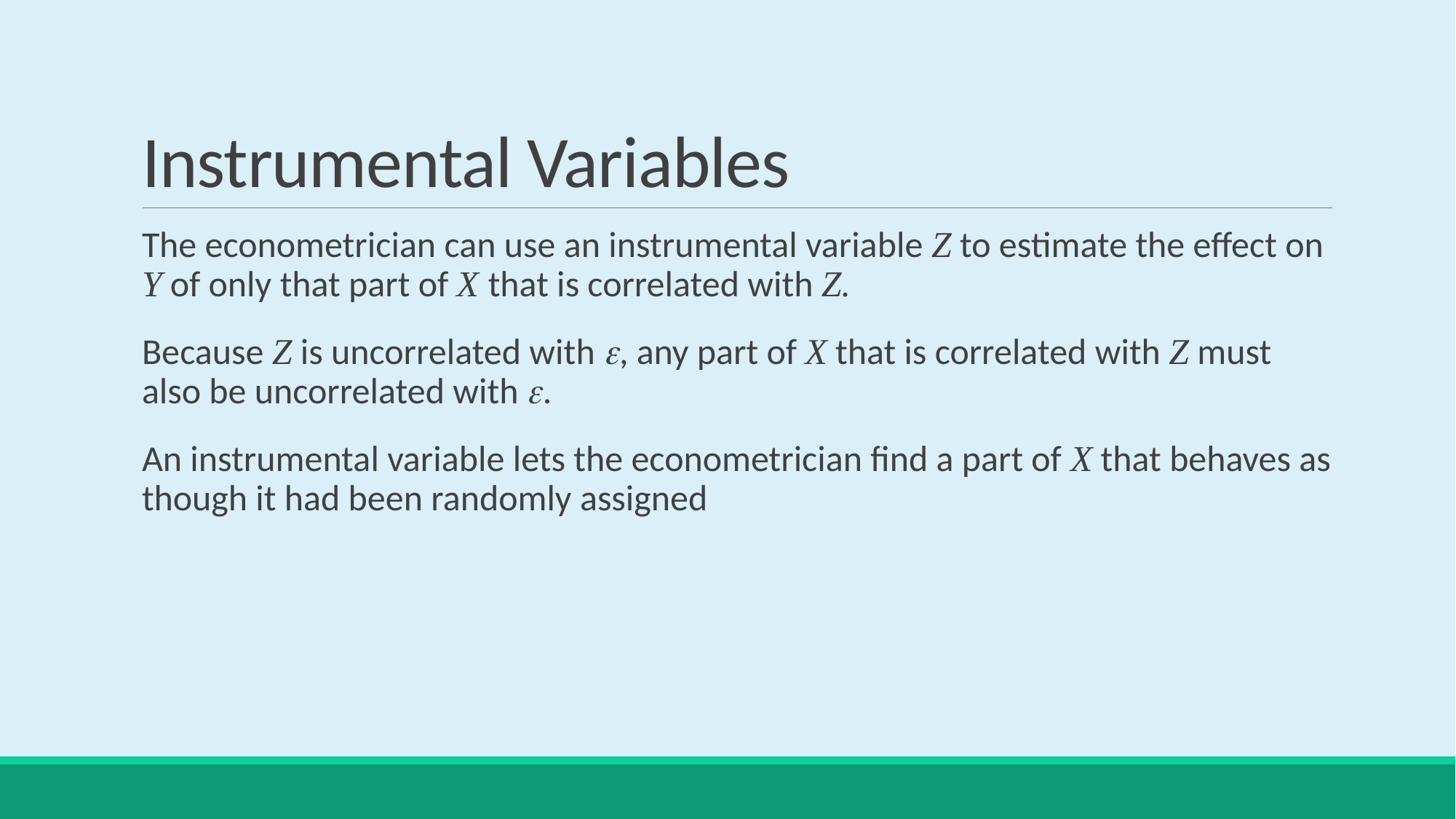

# Instrumental Variables
The econometrician can use an instrumental variable Z to estimate the effect on Y of only that part of X that is correlated with Z.
Because Z is uncorrelated with ε, any part of X that is correlated with Z must also be uncorrelated with ε.
An instrumental variable lets the econometrician find a part of X that behaves as though it had been randomly assigned